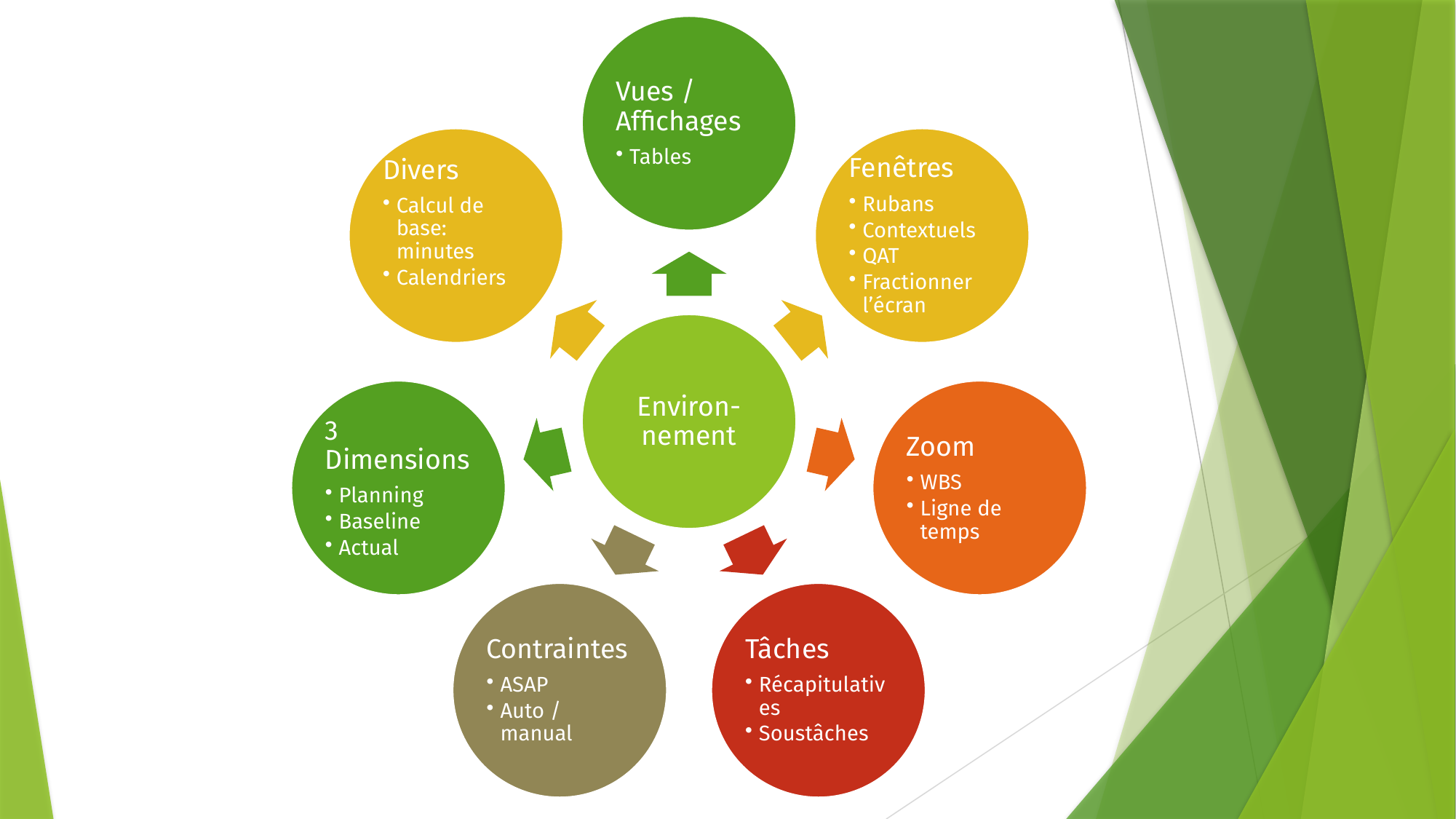

Environ-nement

Vues / Affichages
Tables

Fenêtres
Rubans
Contextuels
QAT
Fractionner l’écran

Zoom
WBS
Ligne de temps

Tâches
Récapitulatives
Soustâches

Contraintes
ASAP
Auto / manual

3 Dimensions
Planning
Baseline
Actual

Divers
Calcul de base: minutes
Calendriers